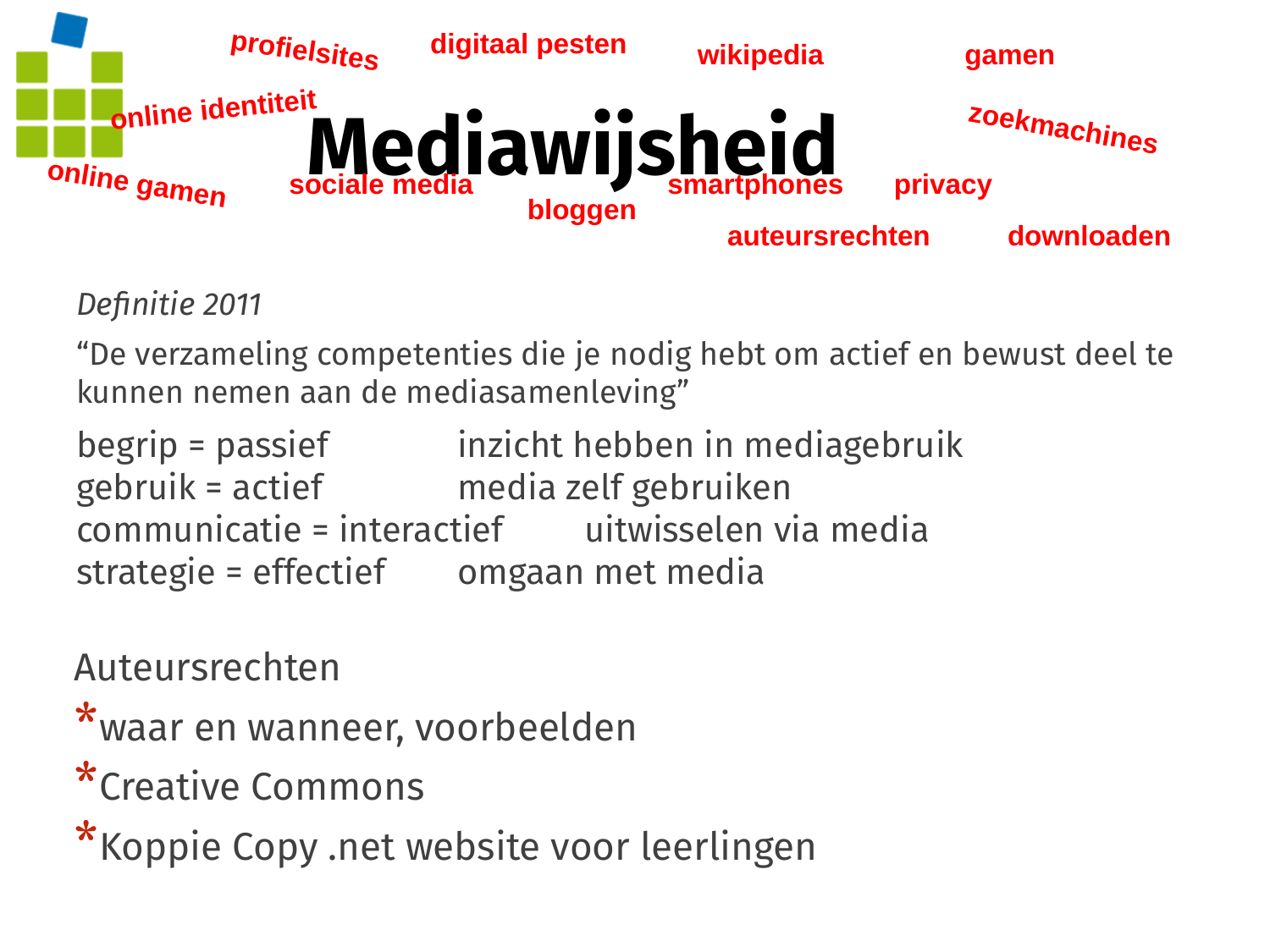

digitaal pesten
profielsites
wikipedia
gamen
online identiteit
# Mediawijsheid
zoekmachines
sociale media
smartphones
privacy
online gamen
bloggen
auteursrechten
downloaden
Definitie 2011
“De verzameling competenties die je nodig hebt om actief en bewust deel te kunnen nemen aan de mediasamenleving”
begrip = passief 	inzicht hebben in mediagebruik
gebruik = actief 	media zelf gebruiken
communicatie = interactief	uitwisselen via media
strategie = effectief	omgaan met media
Auteursrechten
waar en wanneer, voorbeelden
Creative Commons
Koppie Copy .net website voor leerlingen